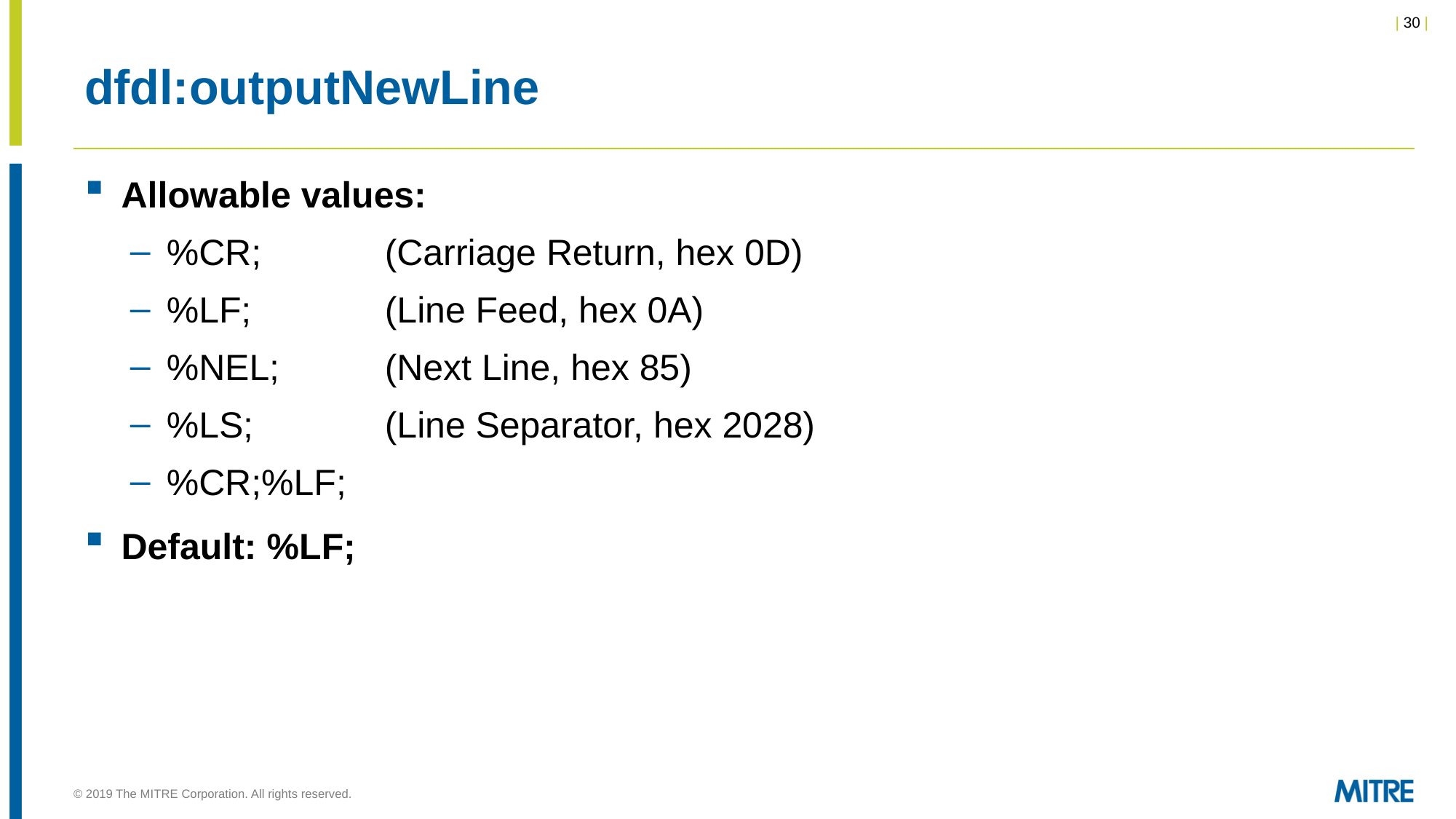

# dfdl:outputNewLine
Allowable values:
%CR;  	(Carriage Return, hex 0D)
%LF;   	(Line Feed, hex 0A)
%NEL;  	(Next Line, hex 85)
%LS;   	(Line Separator, hex 2028)
%CR;%LF;
Default: %LF;
© 2019 The MITRE Corporation. All rights reserved.